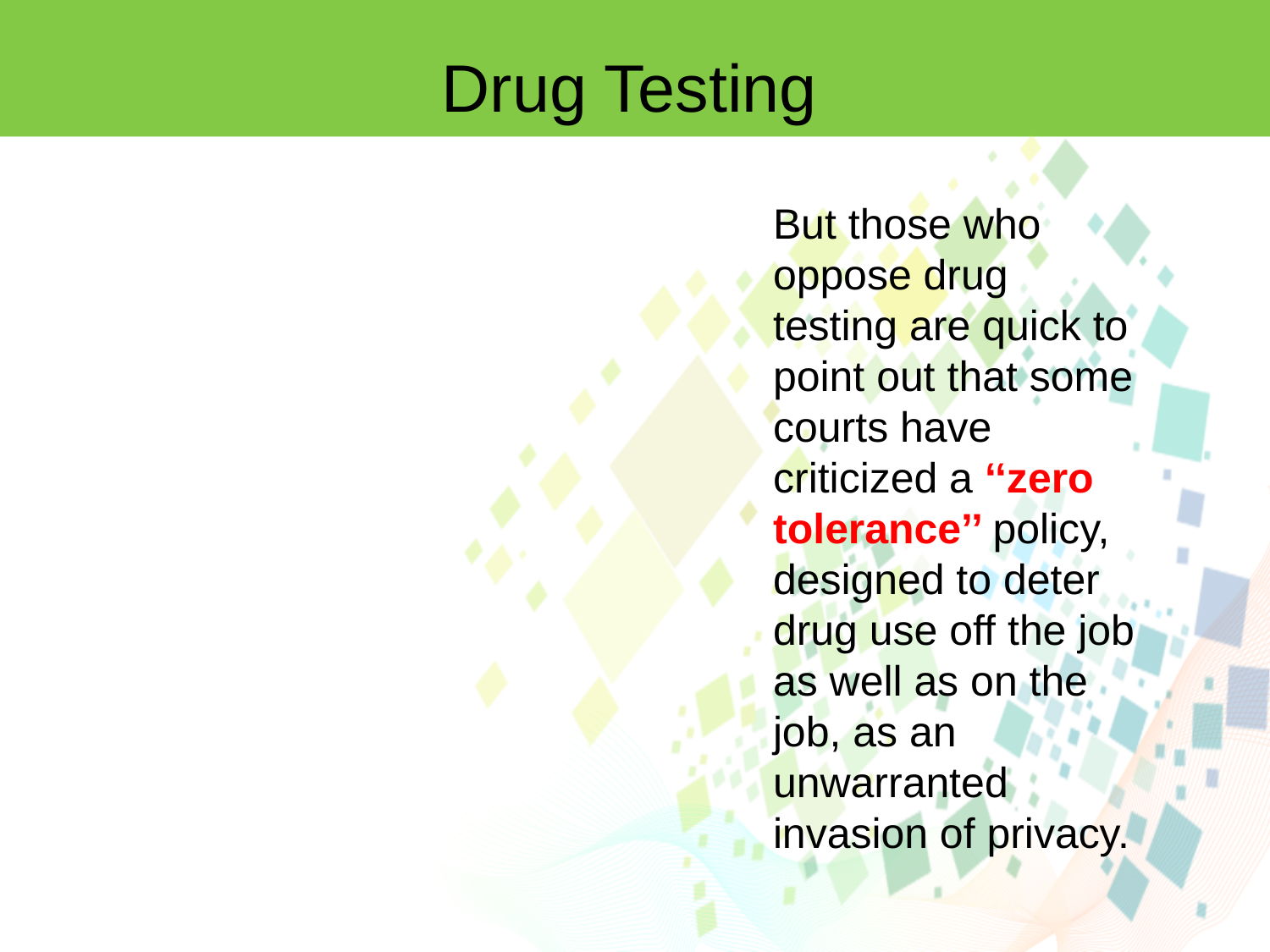

Drug Testing
But those who oppose drug testing are quick to point out that some courts have criticized a ‘‘zero tolerance’’ policy, designed to deter drug use off the job as well as on the job, as an unwarranted invasion of privacy.